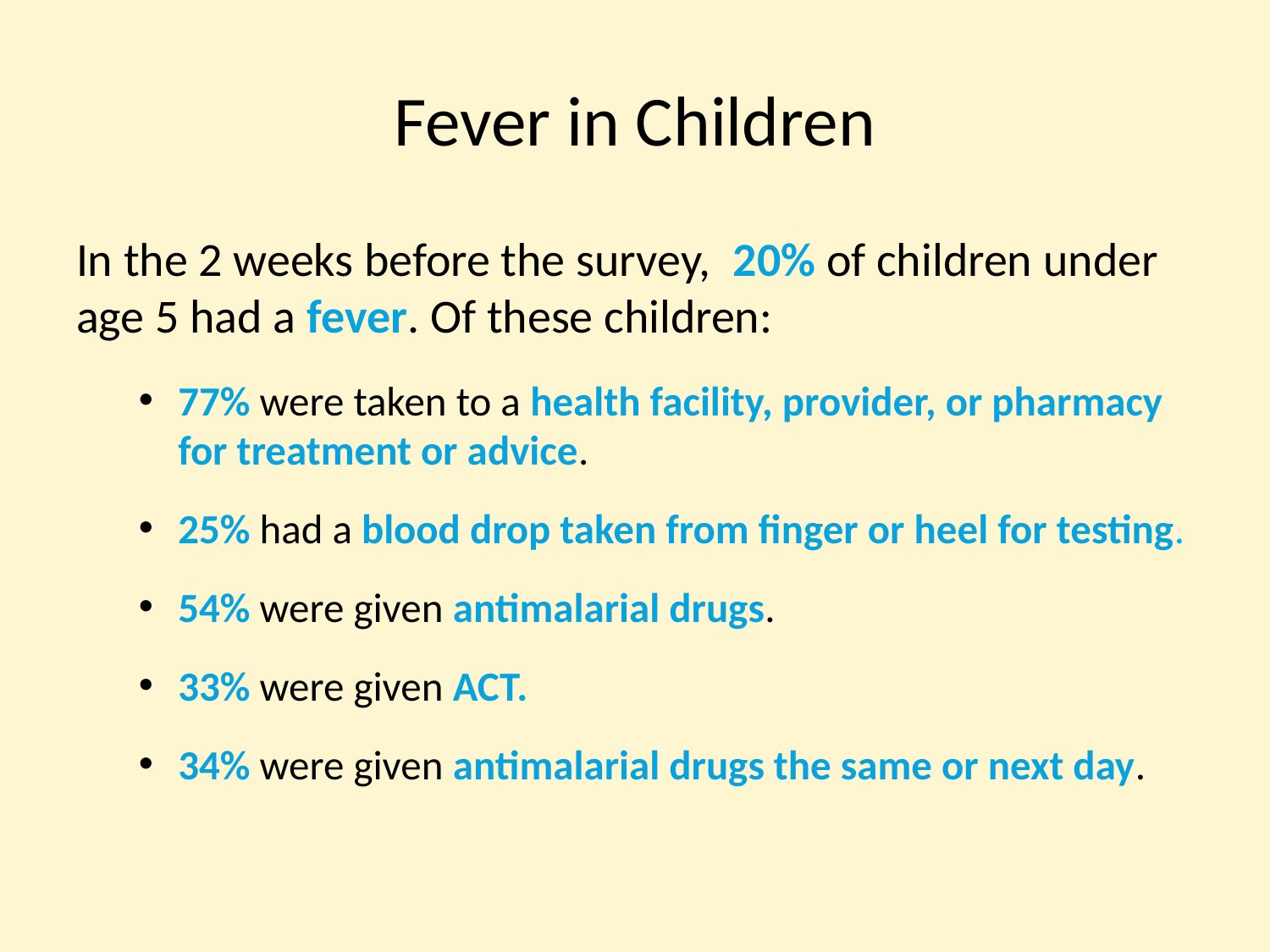

# Fever in Children
In the 2 weeks before the survey,  20% of children under age 5 had a fever. Of these children:
77% were taken to a health facility, provider, or pharmacy for treatment or advice.
25% had a blood drop taken from finger or heel for testing.
54% were given antimalarial drugs.
33% were given ACT.
34% were given antimalarial drugs the same or next day.